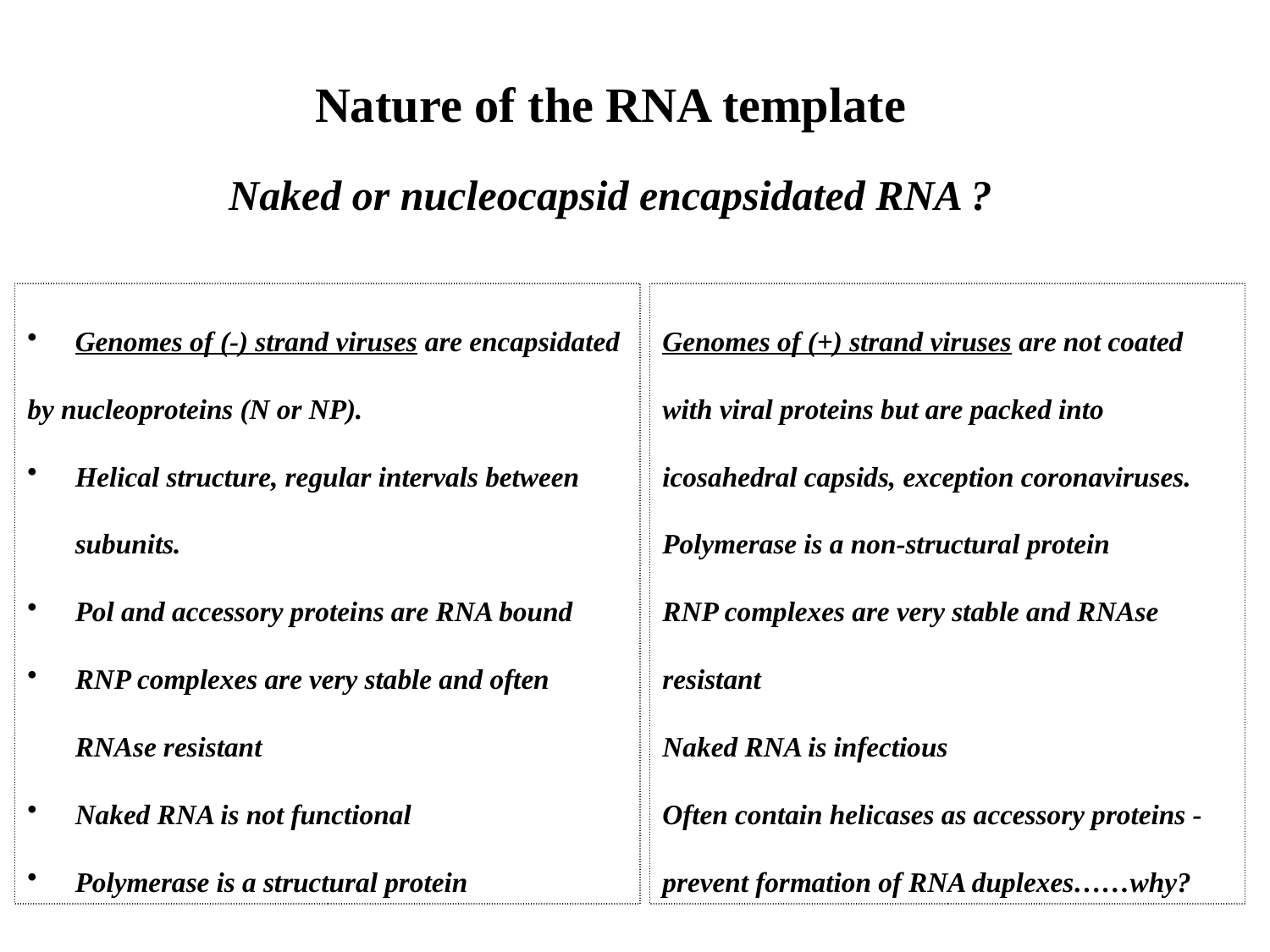

Nature of the RNA template
Naked or nucleocapsid encapsidated RNA ?
Genomes of (-) strand viruses are encapsidated
by nucleoproteins (N or NP).
Helical structure, regular intervals between subunits.
Pol and accessory proteins are RNA bound
RNP complexes are very stable and often RNAse resistant
Naked RNA is not functional
Polymerase is a structural protein
Genomes of (+) strand viruses are not coated with viral proteins but are packed into
icosahedral capsids, exception coronaviruses.
Polymerase is a non-structural protein
RNP complexes are very stable and RNAse resistant
Naked RNA is infectious
Often contain helicases as accessory proteins - prevent formation of RNA duplexes……why?